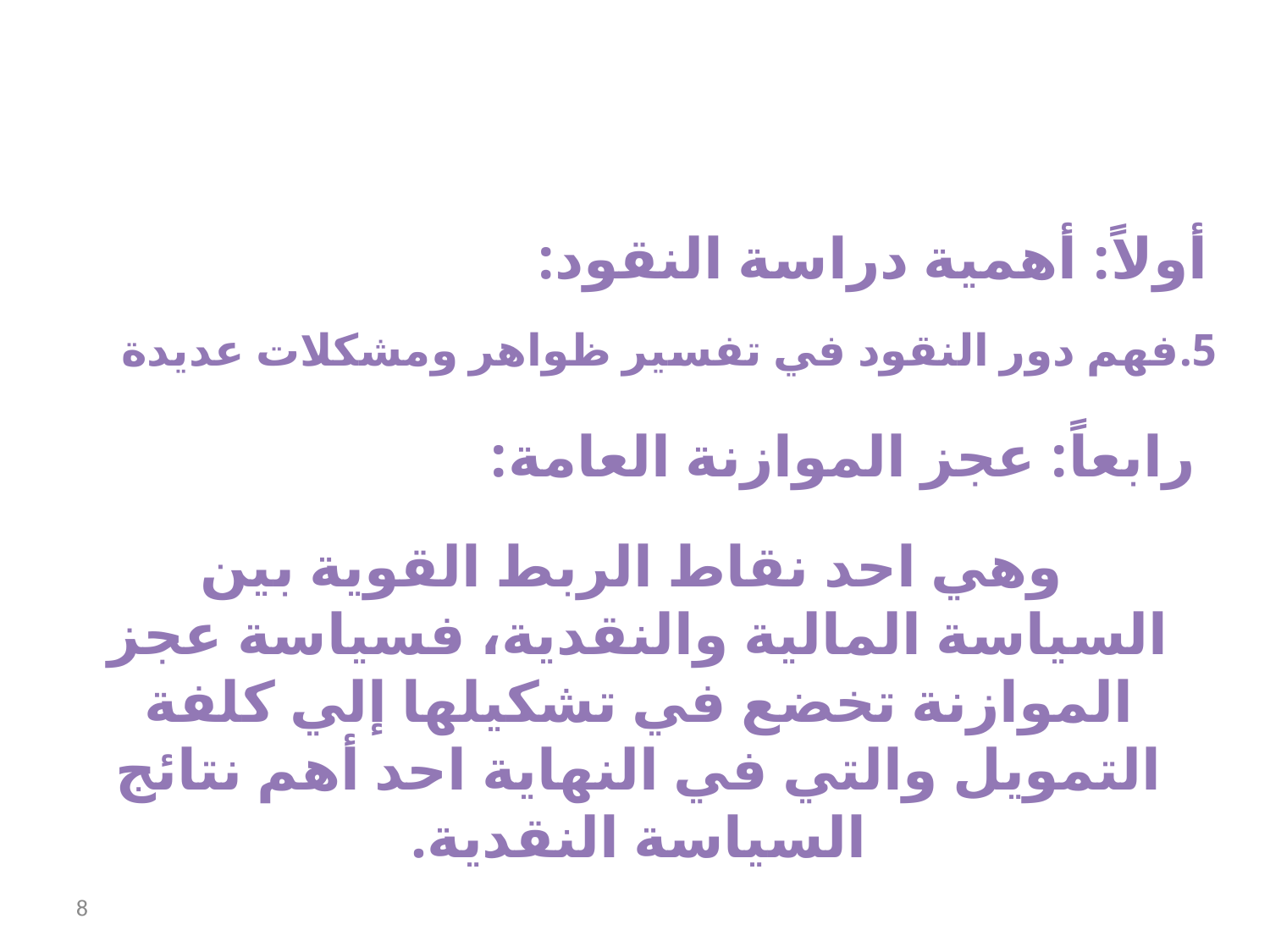

#
أولاً: أهمية دراسة النقود:
5.	فهم دور النقود في تفسير ظواهر ومشكلات عديدة

رابعاً: عجز الموازنة العامة:
 وهي احد نقاط الربط القوية بين السياسة المالية والنقدية، فسياسة عجز الموازنة تخضع في تشكيلها إلي كلفة التمويل والتي في النهاية احد أهم نتائج السياسة النقدية.
8